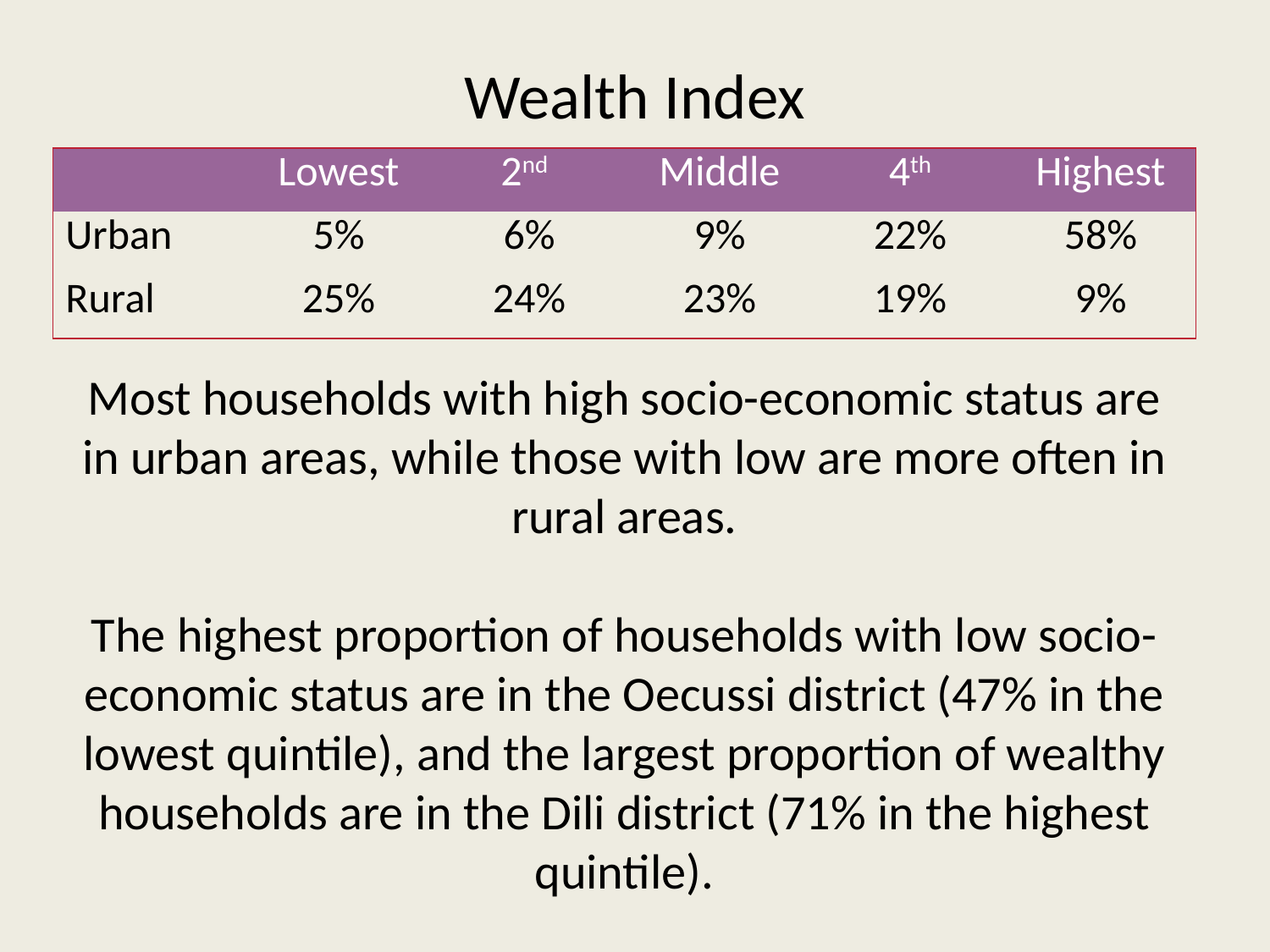

# Wealth Index
|  | Lowest | 2nd | Middle | 4th | Highest |
| --- | --- | --- | --- | --- | --- |
| Urban | 5% | 6% | 9% | 22% | 58% |
| Rural | 25% | 24% | 23% | 19% | 9% |
Most households with high socio-economic status are in urban areas, while those with low are more often in rural areas.

The highest proportion of households with low socio-economic status are in the Oecussi district (47% in the lowest quintile), and the largest proportion of wealthy households are in the Dili district (71% in the highest quintile).